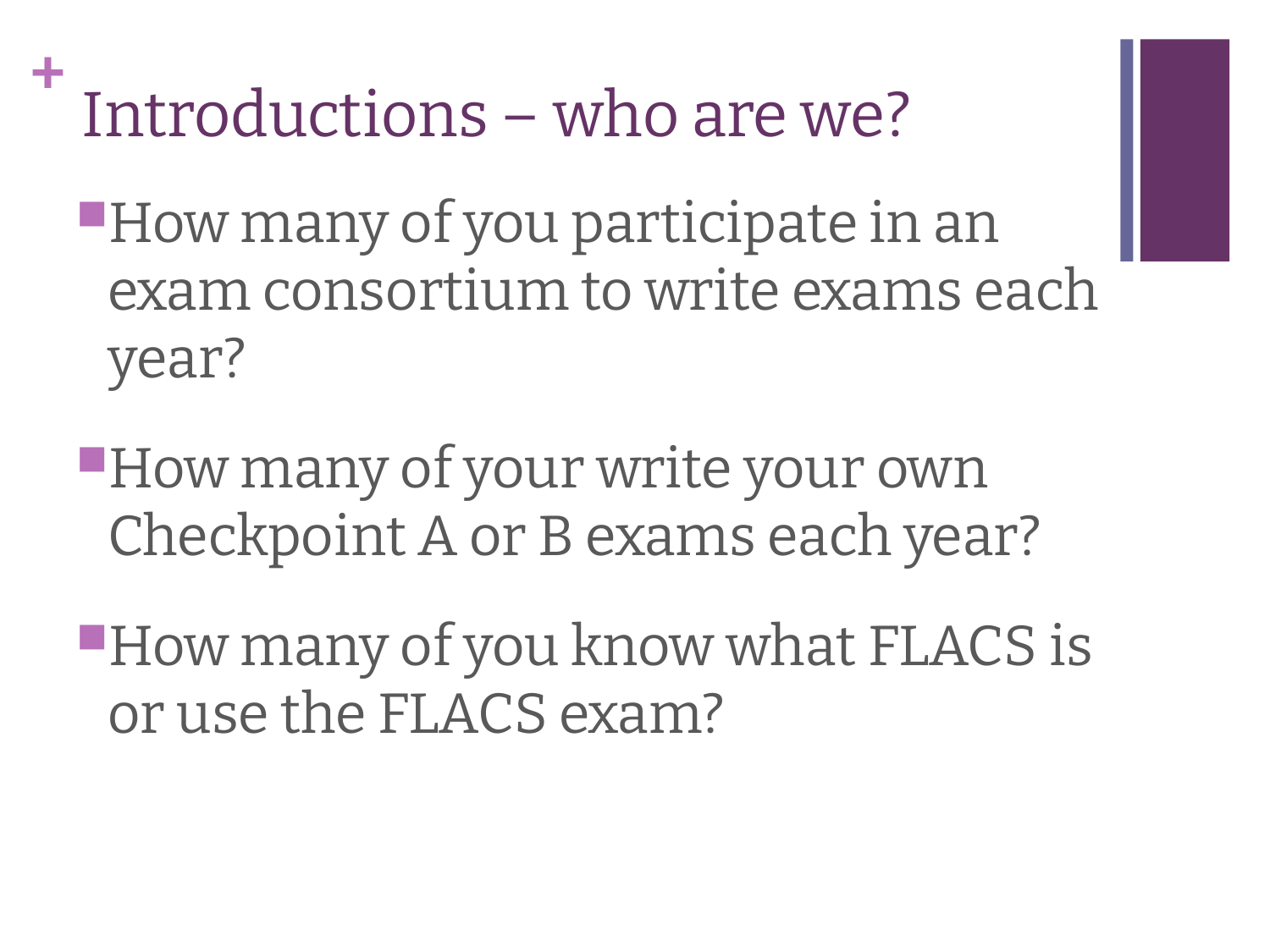

# Introductions – who are we?
How many of you participate in an exam consortium to write exams each year?
How many of your write your own Checkpoint A or B exams each year?
How many of you know what FLACS is or use the FLACS exam?